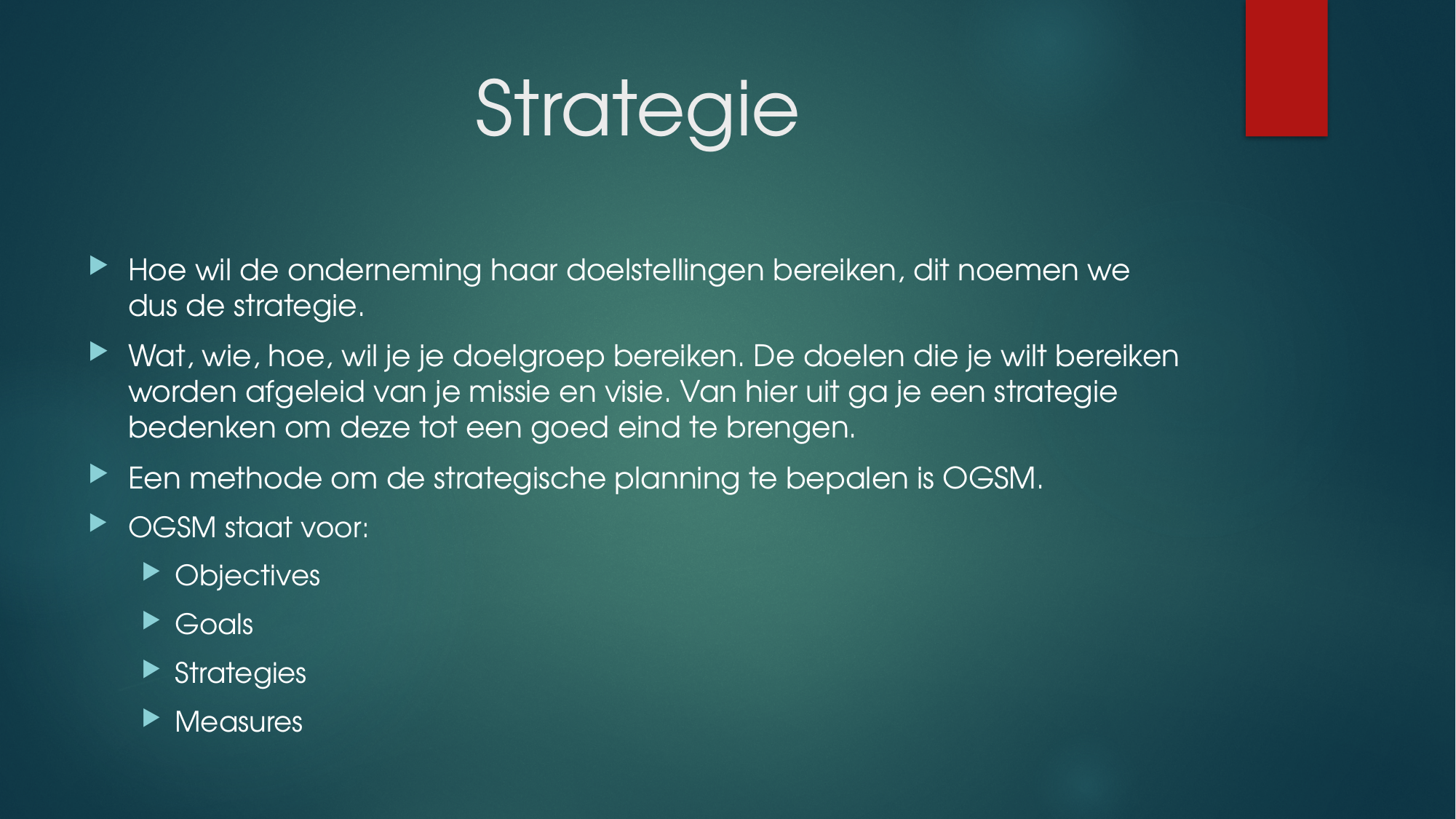

# Strategie
Hoe wil de onderneming haar doelstellingen bereiken, dit noemen we dus de strategie.
Wat, wie, hoe, wil je je doelgroep bereiken. De doelen die je wilt bereiken worden afgeleid van je missie en visie. Van hier uit ga je een strategie bedenken om deze tot een goed eind te brengen.
Een methode om de strategische planning te bepalen is OGSM.
OGSM staat voor:
Objectives
Goals
Strategies
Measures